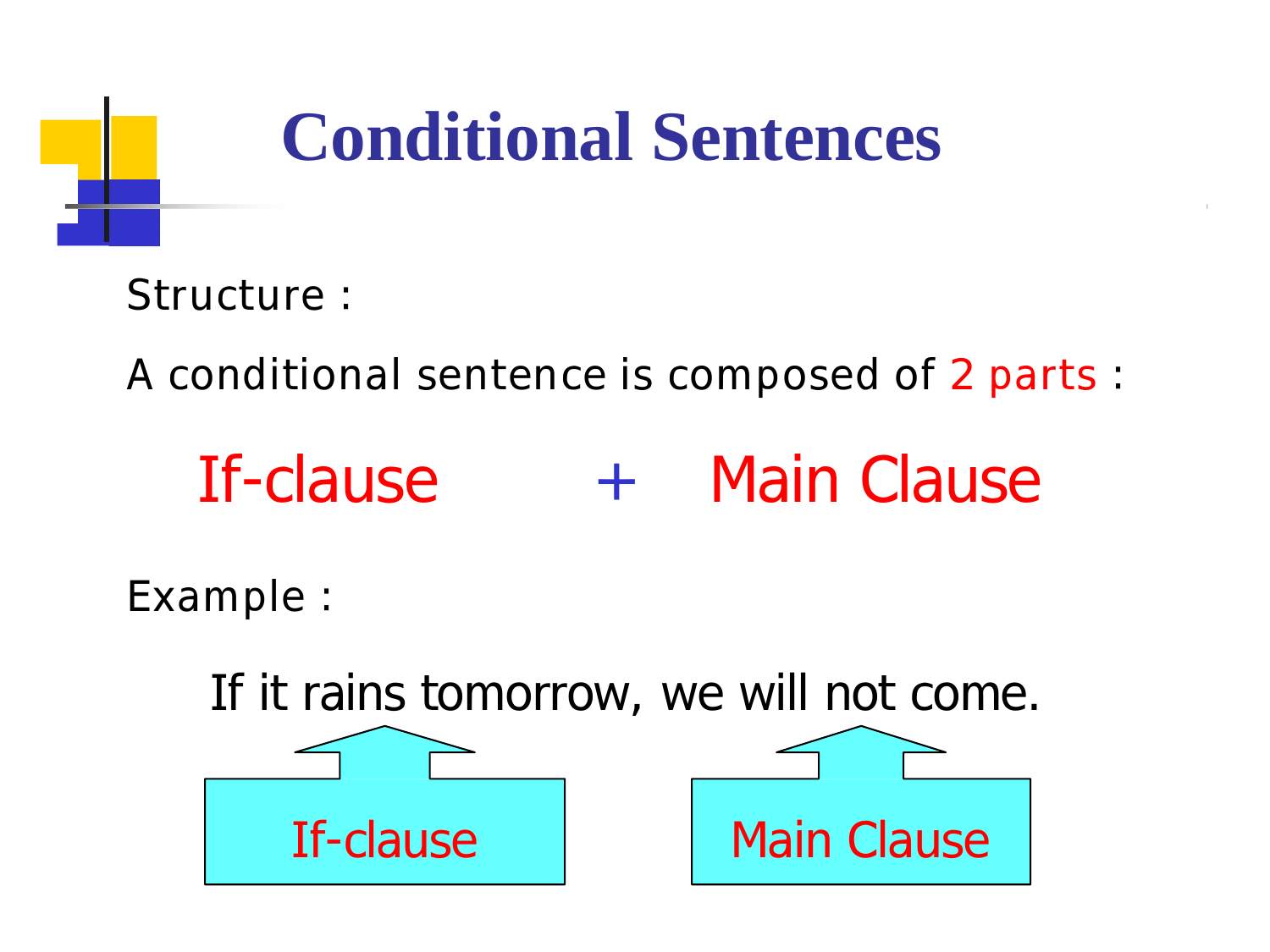

Conditional Sentences
Structure :
A conditional sentence is composed of 2 parts :

If-clause	+	Main Clause
Example :

If it rains tomorrow, we will not come.

If-clause
Main Clause